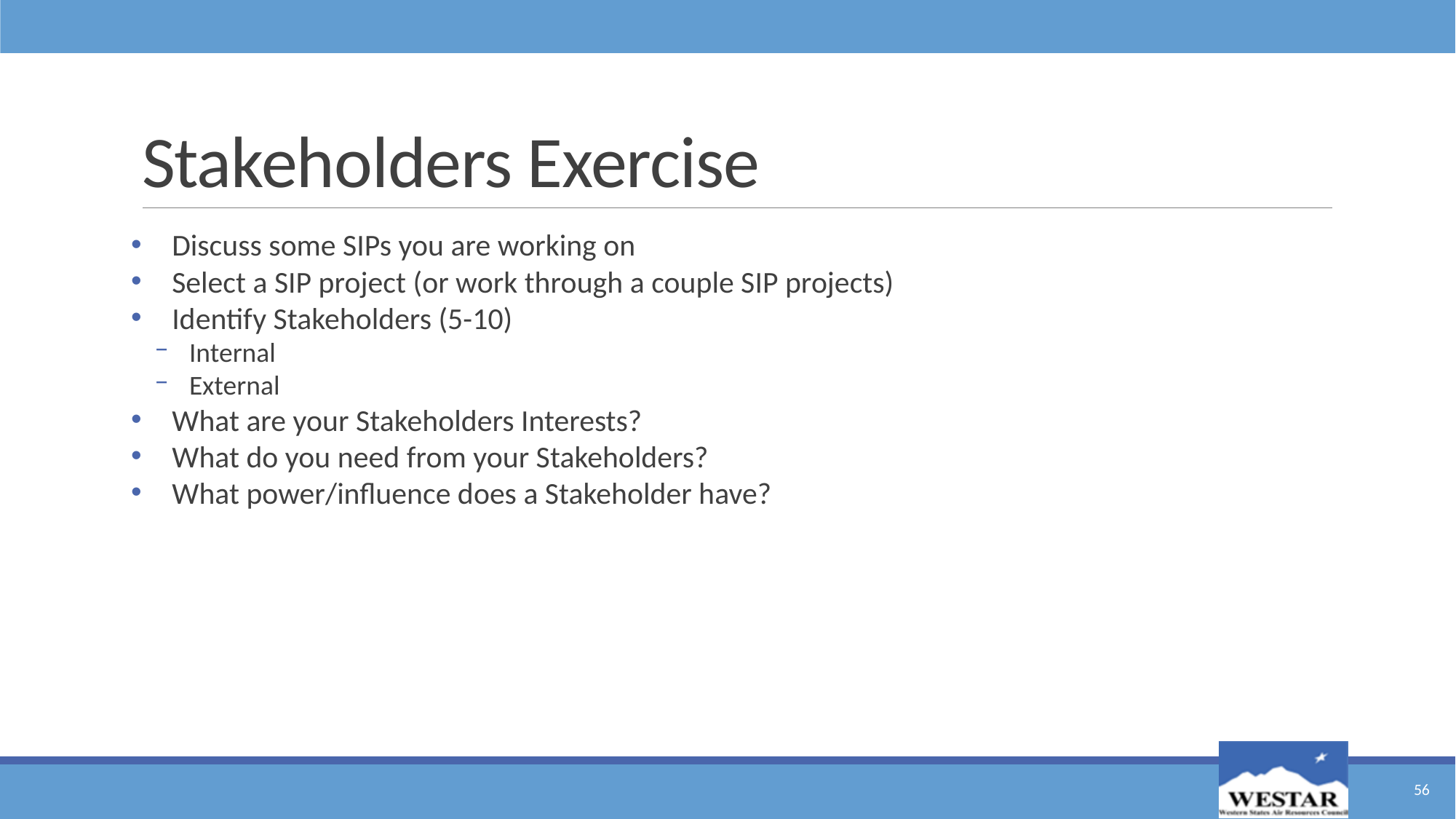

# Stakeholders Exercise
Discuss some SIPs you are working on
Select a SIP project (or work through a couple SIP projects)
Identify Stakeholders (5-10)
Internal
External
What are your Stakeholders Interests?
What do you need from your Stakeholders?
What power/influence does a Stakeholder have?

56